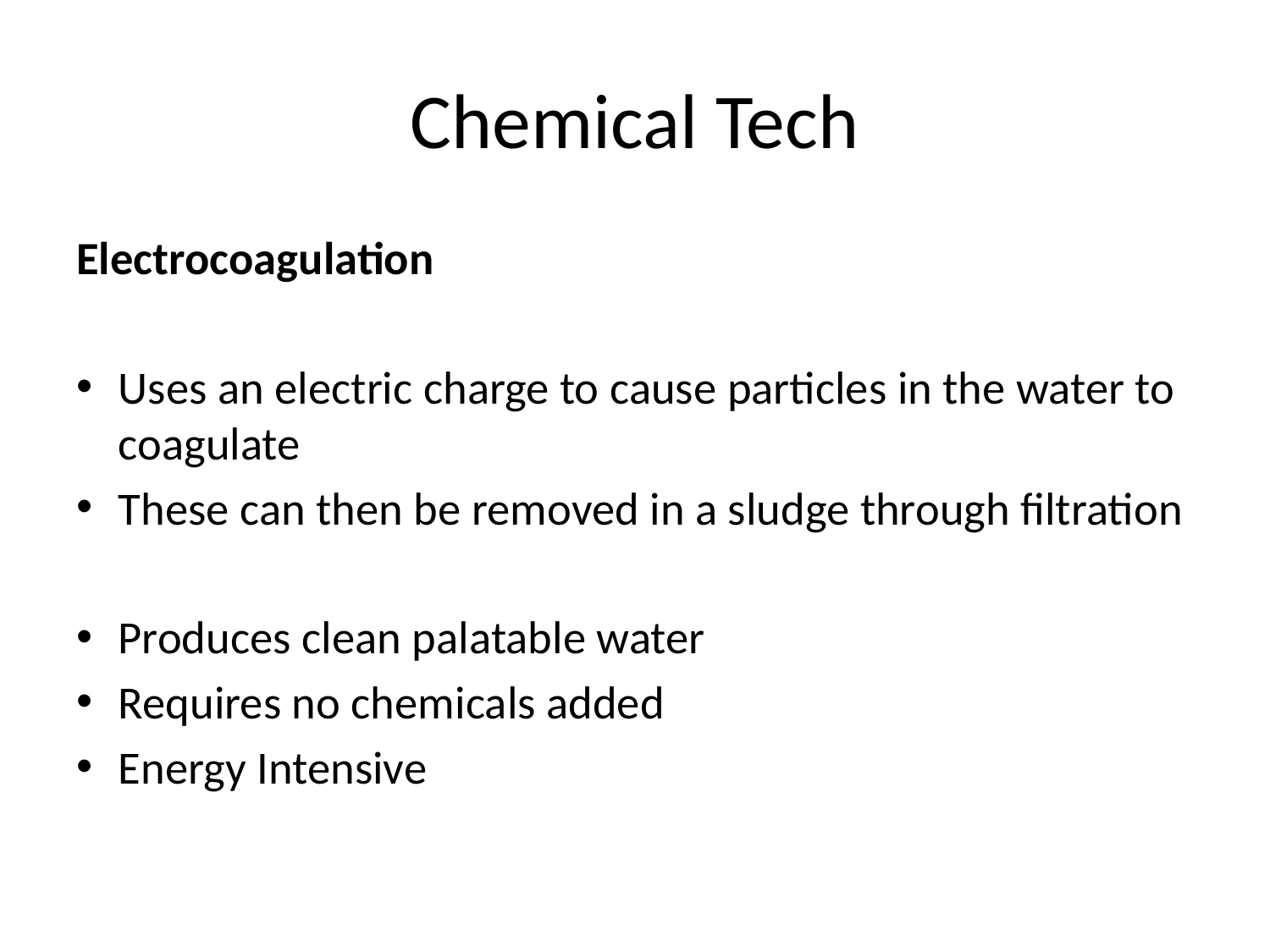

# Chemical Tech
Electrocoagulation

Uses an electric charge to cause particles in the water to coagulate
These can then be removed in a sludge through filtration

Produces clean palatable water
Requires no chemicals added
Energy Intensive